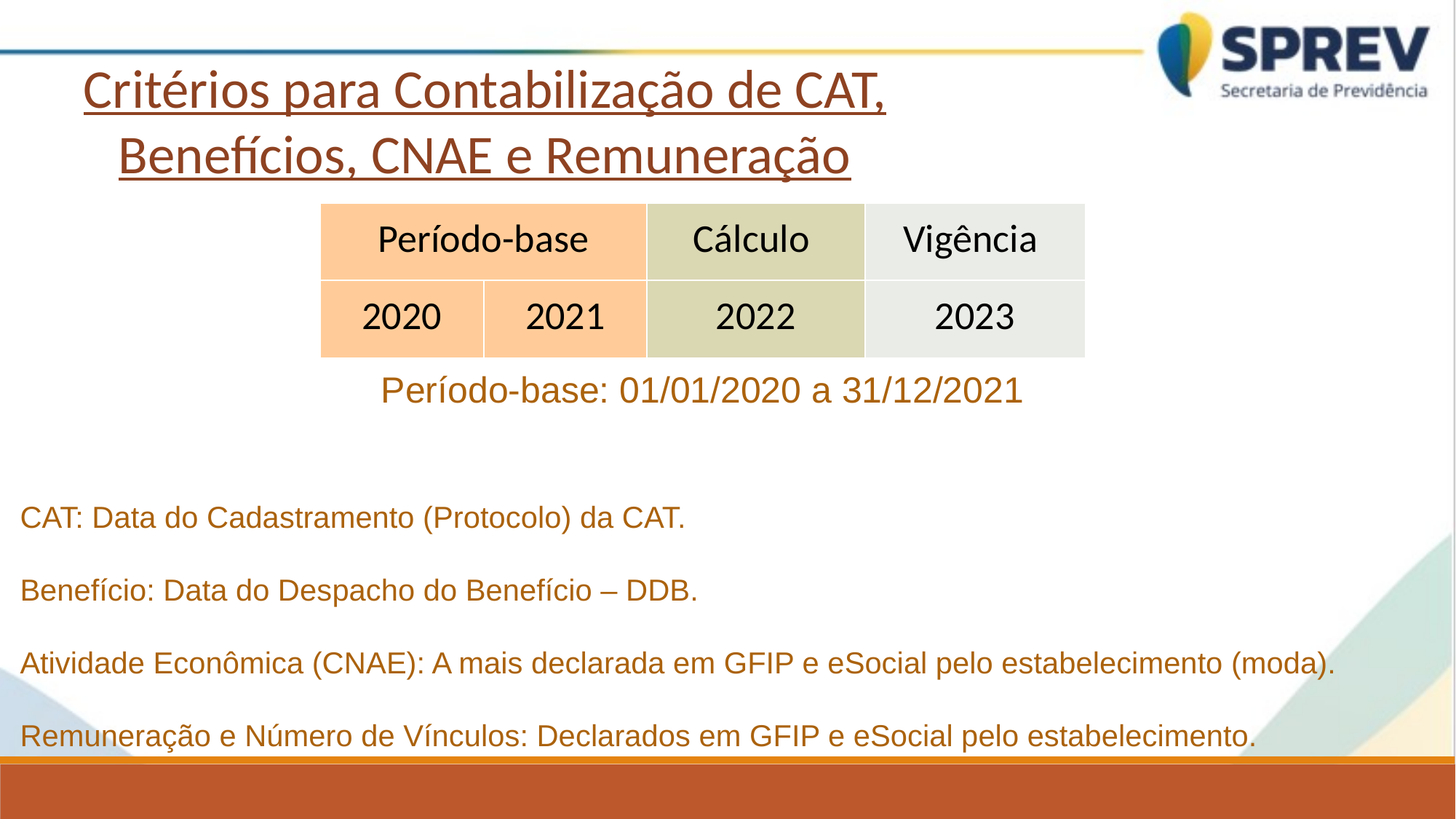

Critérios para Contabilização de CAT, Benefícios, CNAE e Remuneração
| Período-base |  | Cálculo | Vigência |
| --- | --- | --- | --- |
| 2020 | 2021 | 2022 | 2023 |
Período-base: 01/01/2020 a 31/12/2021

CAT: Data do Cadastramento (Protocolo) da CAT.

Benefício: Data do Despacho do Benefício – DDB.

Atividade Econômica (CNAE): A mais declarada em GFIP e eSocial pelo estabelecimento (moda).

Remuneração e Número de Vínculos: Declarados em GFIP e eSocial pelo estabelecimento.